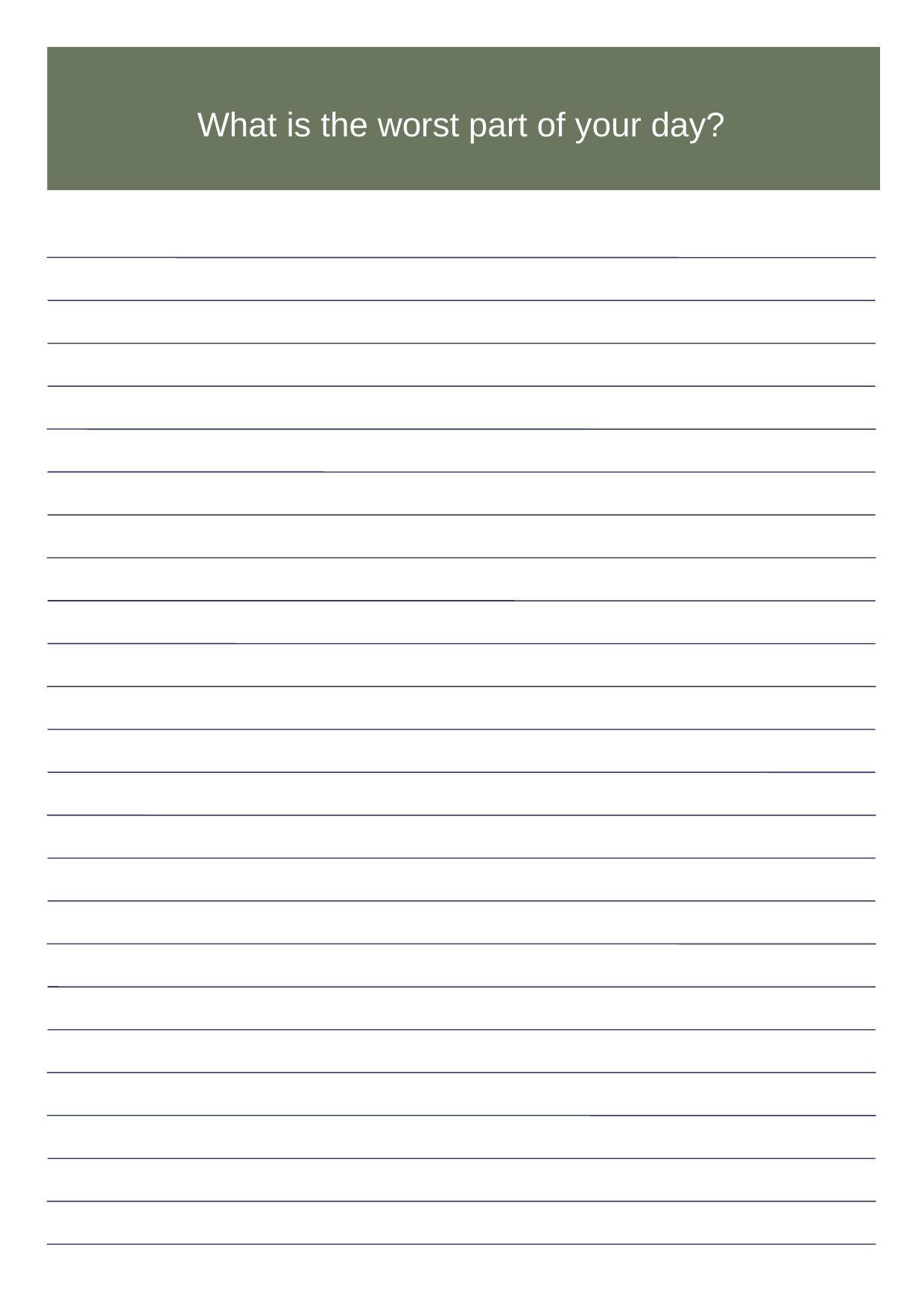

What is the worst part of your day?